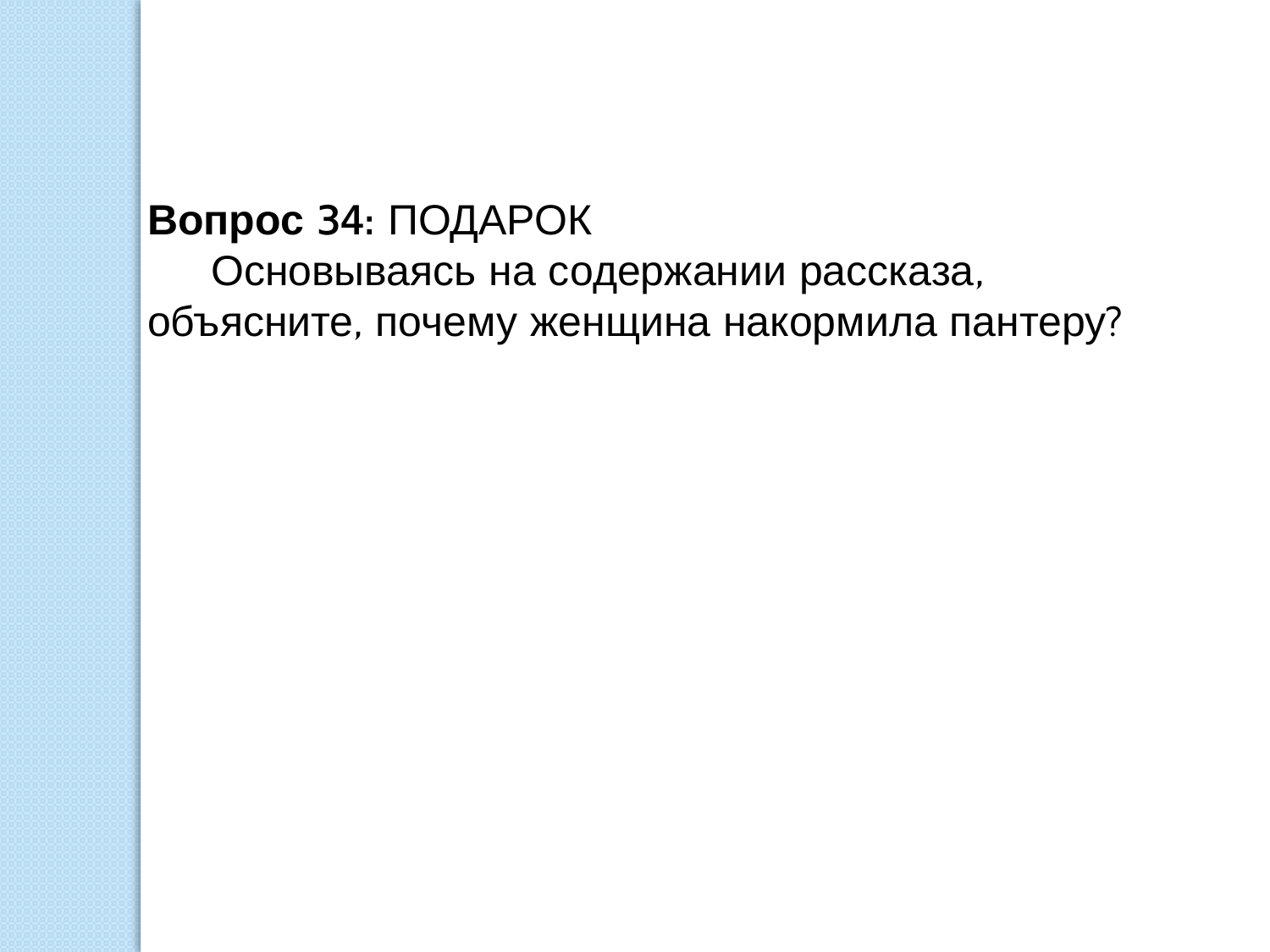

Вопрос 34: ПОДАРОК
     Основываясь на содержании рассказа, объясните, почему женщина накормила пантеру?